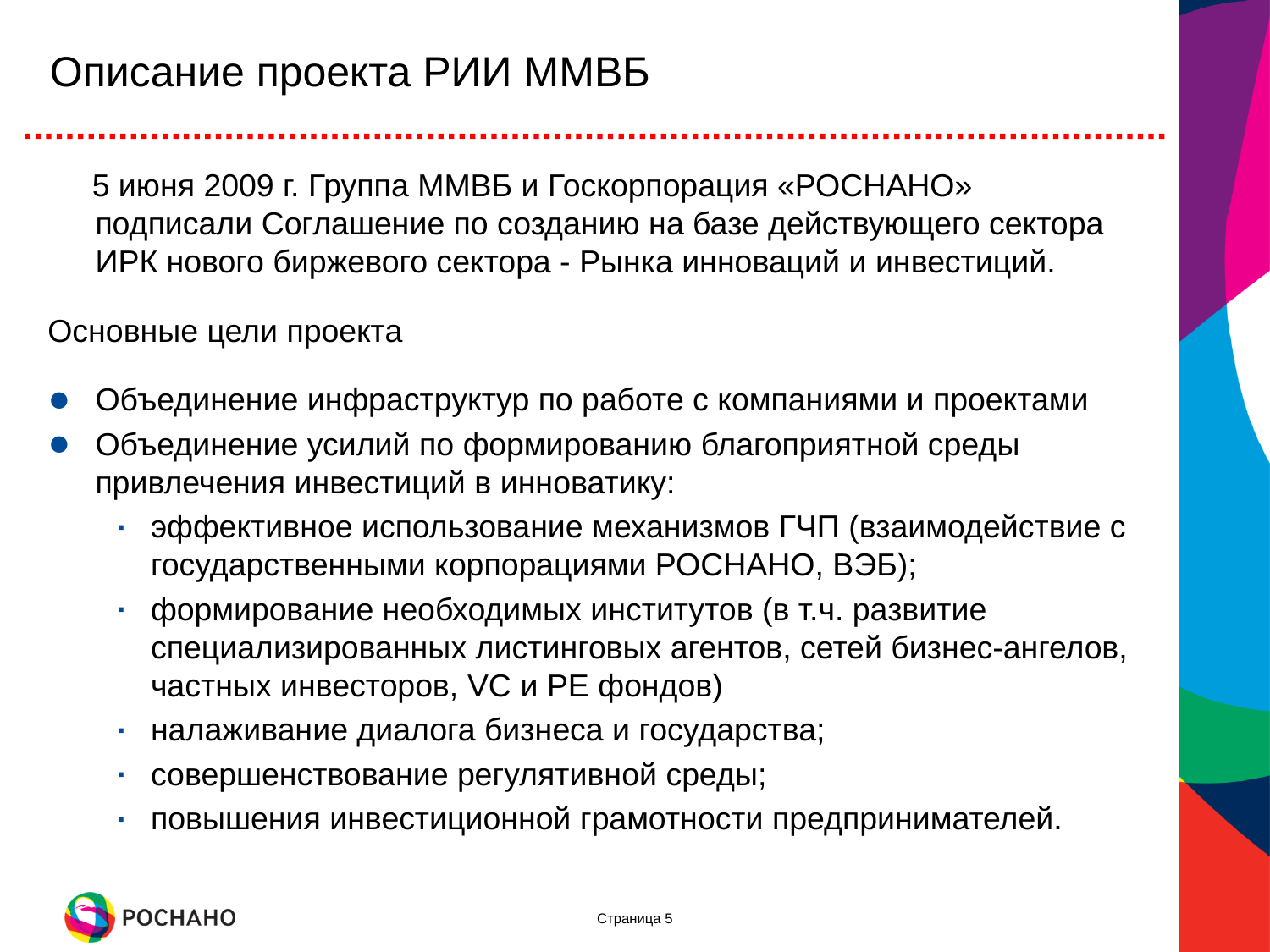

# Описание проекта РИИ ММВБ

     5 июня 2009 г. Группа ММВБ и Госкорпорация «РОСНАНО» подписали Соглашение по созданию на базе действующего сектора ИРК нового биржевого сектора - Рынка инноваций и инвестиций.

Основные цели проекта

Объединение инфраструктур по работе с компаниями и проектами
Объединение усилий по формированию благоприятной среды привлечения инвестиций в инноватику:
эффективное использование механизмов ГЧП (взаимодействие с государственными корпорациями РОСНАНО, ВЭБ);
формирование необходимых институтов (в т.ч. развитие специализированных листинговых агентов, сетей бизнес-ангелов, частных инвесторов, VC и PE фондов)
налаживание диалога бизнеса и государства;
совершенствование регулятивной среды;
повышения инвестиционной грамотности предпринимателей.

Страница 5